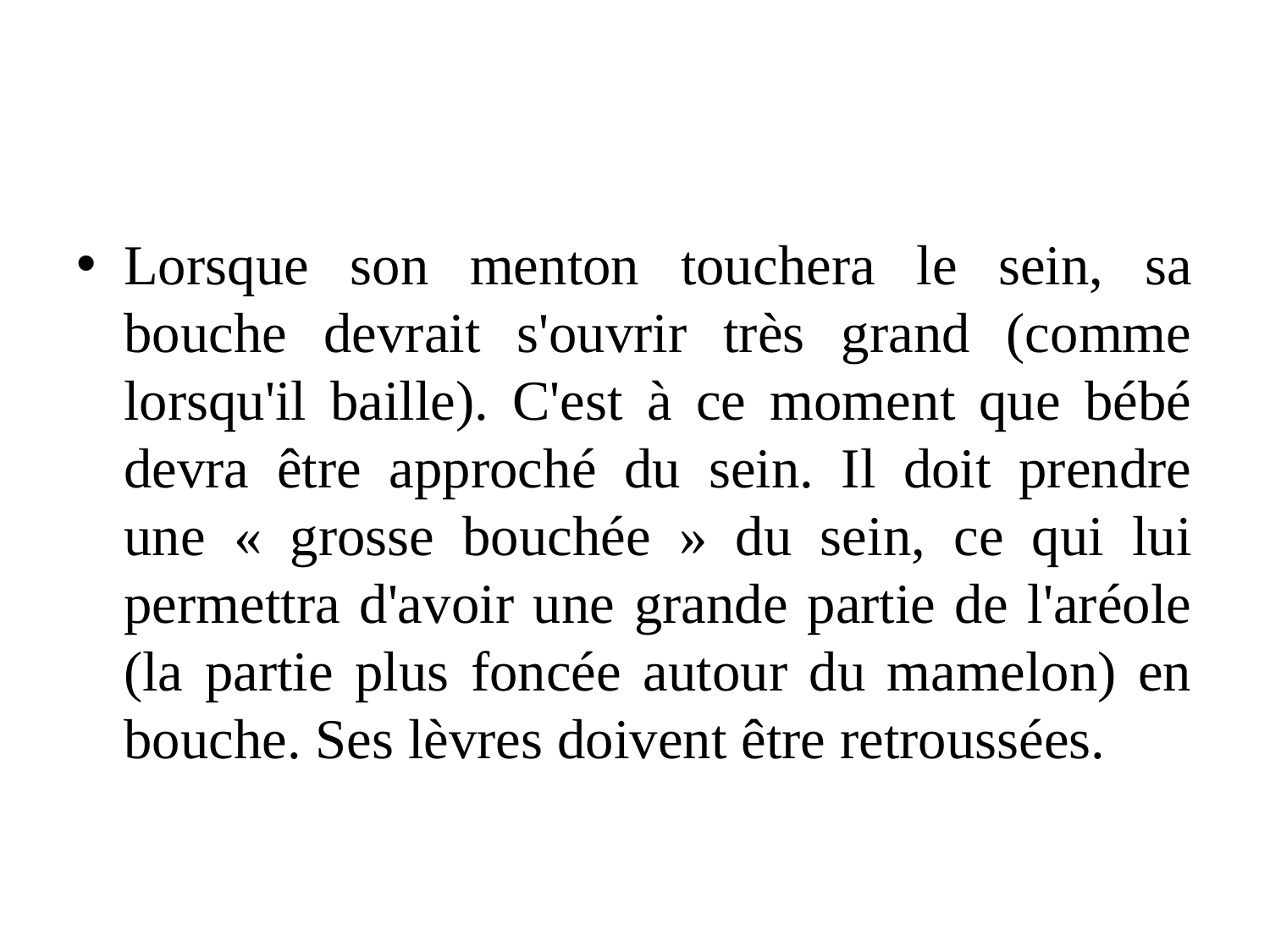

#
Lorsque son menton touchera le sein, sa bouche devrait s'ouvrir très grand (comme lorsqu'il baille). C'est à ce moment que bébé devra être approché du sein. Il doit prendre une « grosse bouchée » du sein, ce qui lui permettra d'avoir une grande partie de l'aréole (la partie plus foncée autour du mamelon) en bouche. Ses lèvres doivent être retroussées.